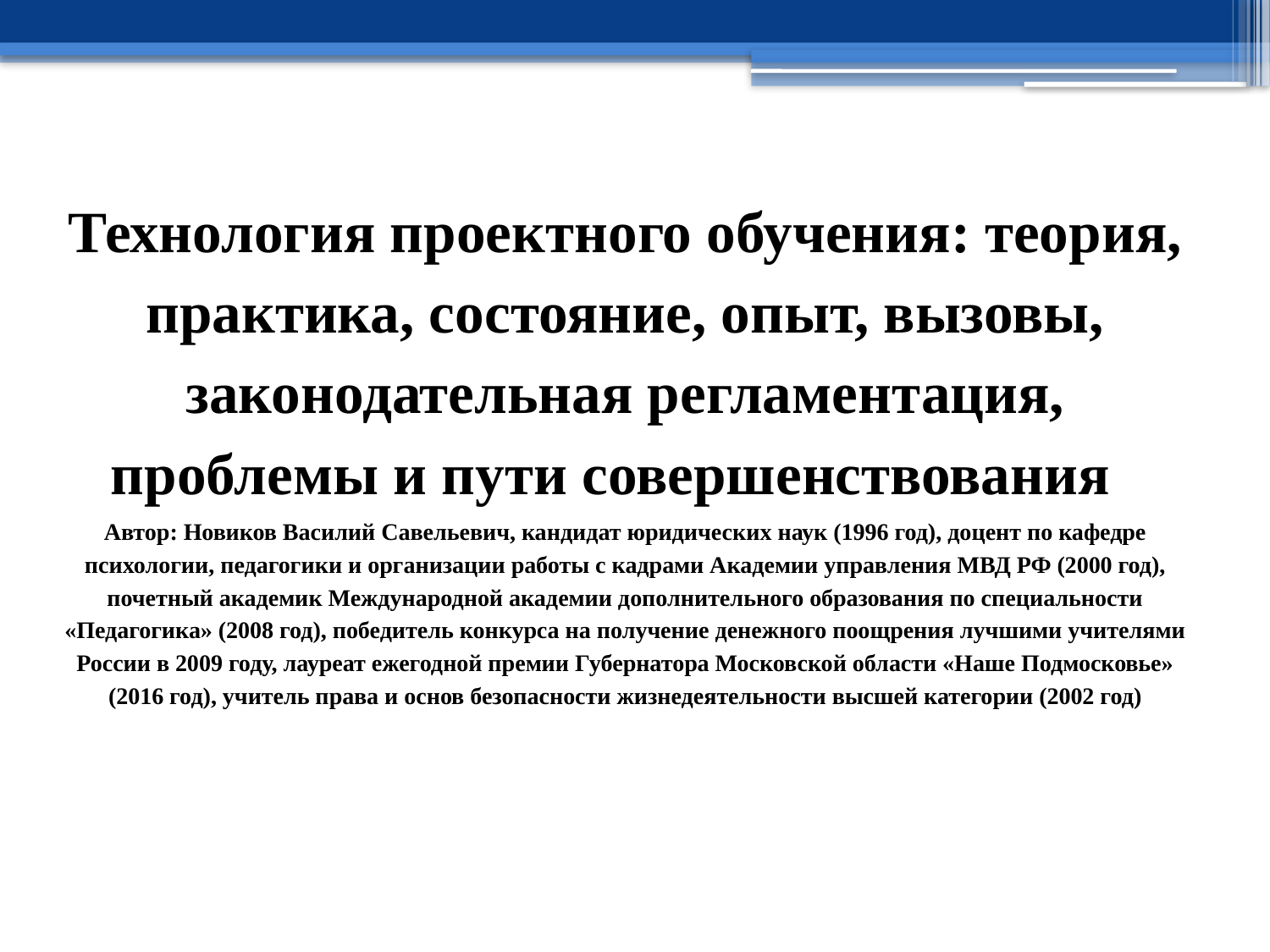

Технология проектного обучения: теория, практика, состояние, опыт, вызовы, законодательная регламентация, проблемы и пути совершенствования
Автор: Новиков Василий Савельевич, кандидат юридических наук (1996 год), доцент по кафедре психологии, педагогики и организации работы с кадрами Академии управления МВД РФ (2000 год), почетный академик Международной академии дополнительного образования по специальности «Педагогика» (2008 год), победитель конкурса на получение денежного поощрения лучшими учителями России в 2009 году, лауреат ежегодной премии Губернатора Московской области «Наше Подмосковье» (2016 год), учитель права и основ безопасности жизнедеятельности высшей категории (2002 год)

#